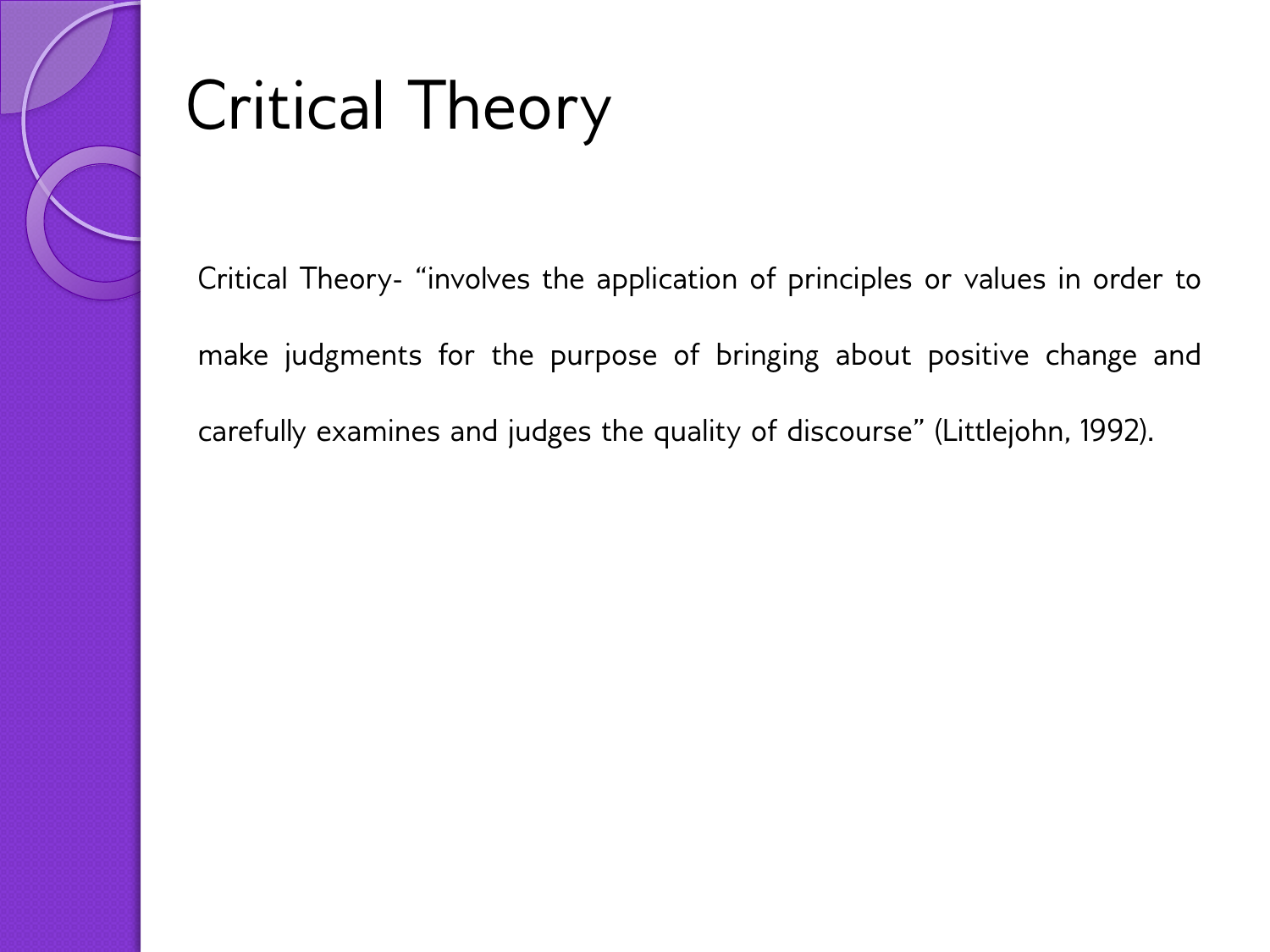

# Critical Theory
Critical Theory- “involves the application of principles or values in order to make judgments for the purpose of bringing about positive change and carefully examines and judges the quality of discourse” (Littlejohn, 1992).